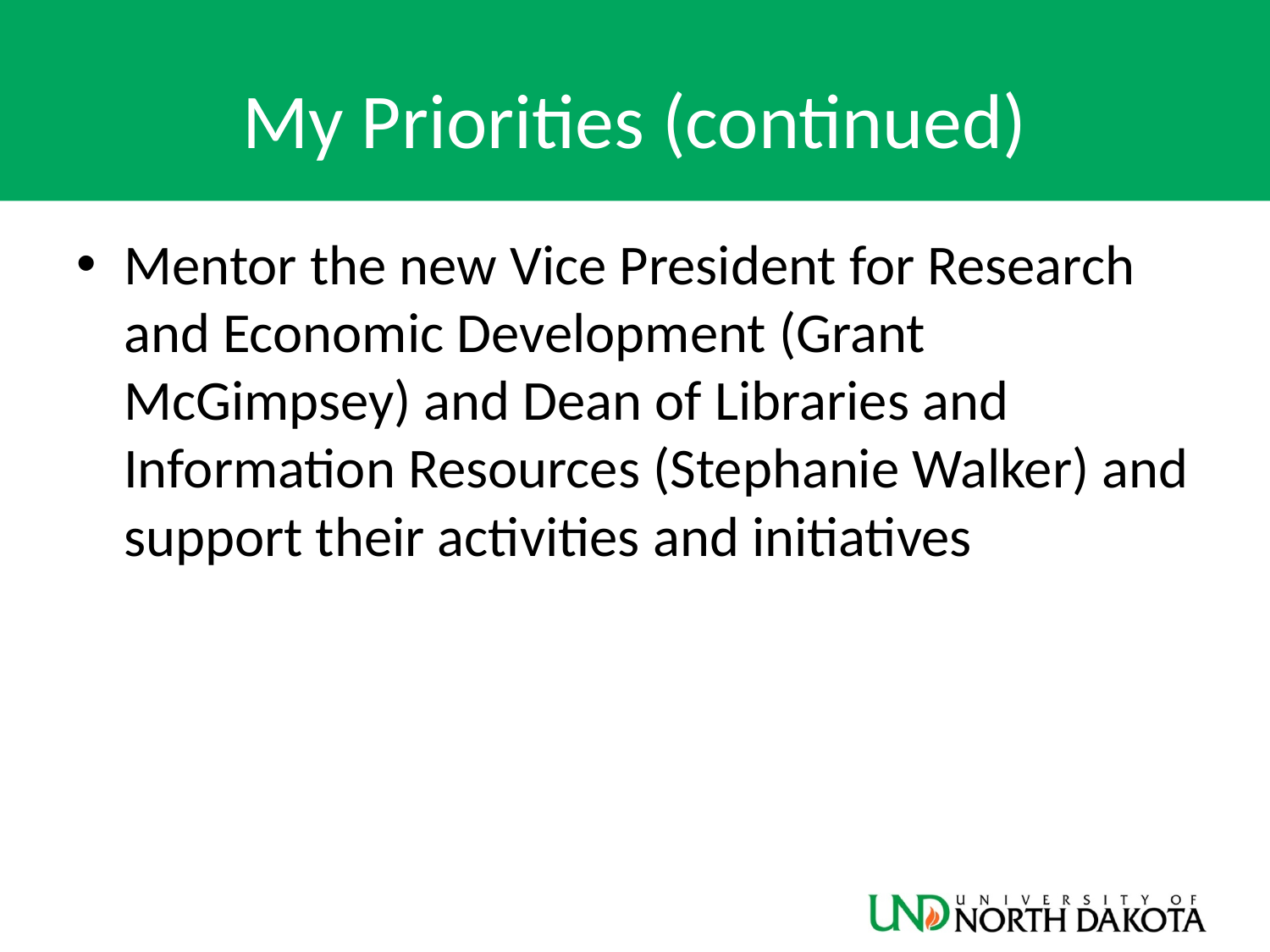

# My Priorities (continued)
Mentor the new Vice President for Research and Economic Development (Grant McGimpsey) and Dean of Libraries and Information Resources (Stephanie Walker) and support their activities and initiatives